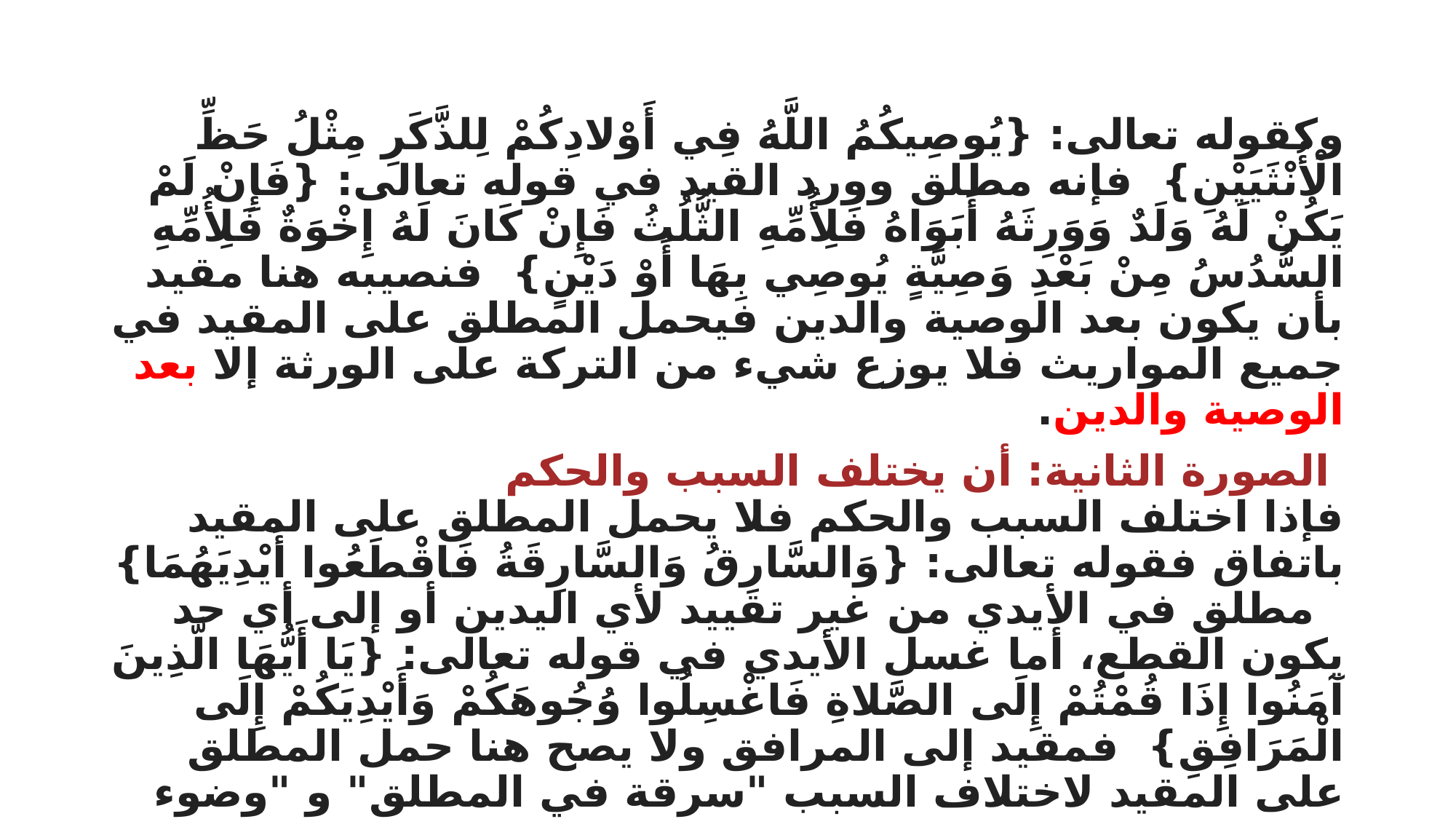

وكقوله تعالى: {يُوصِيكُمُ اللَّهُ فِي أَوْلادِكُمْ لِلذَّكَرِ مِثْلُ حَظِّ الْأُنْثَيَيْنِ}  فإنه مطلق وورد القيد في قوله تعالى: {فَإِنْ لَمْ يَكُنْ لَهُ وَلَدٌ وَوَرِثَهُ أَبَوَاهُ فَلِأُمِّهِ الثُّلُثُ فَإِنْ كَانَ لَهُ إِخْوَةٌ فَلِأُمِّهِ السُّدُسُ مِنْ بَعْدِ وَصِيَّةٍ يُوصِي بِهَا أَوْ دَيْنٍ}  فنصيبه هنا مقيد بأن يكون بعد الوصية والدين فيحمل المطلق على المقيد في جميع المواريث فلا يوزع شيء من التركة على الورثة إلا بعد الوصية والدين.
 الصورة الثانية: أن يختلف السبب والحكم
فإذا اختلف السبب والحكم فلا يحمل المطلق على المقيد باتفاق فقوله تعالى: {وَالسَّارِقُ وَالسَّارِقَةُ فَاقْطَعُوا أَيْدِيَهُمَا}   مطلق في الأيدي من غير تقييد لأي اليدين أو إلى أي حد يكون القطع، أما غسل الأيدي في قوله تعالى: {يَا أَيُّهَا الَّذِينَ آمَنُوا إِذَا قُمْتُمْ إِلَى الصَّلاةِ فَاغْسِلُوا وُجُوهَكُمْ وَأَيْدِيَكُمْ إِلَى الْمَرَافِقِ}  فمقيد إلى المرافق ولا يصح هنا حمل المطلق على المقيد لاختلاف السبب "سرقة في المطلق" و "وضوء في المقيد" ولاختلاف الحكم "قطع في المطلق" و "غسل في المقيد" فلا يحمل المطلق على المقيد باتفاق كما قال
الشوكاني وحكاه الباقلاني والجويني وإلكيا الهراس وابن برهان والآمدي وغيرهم.